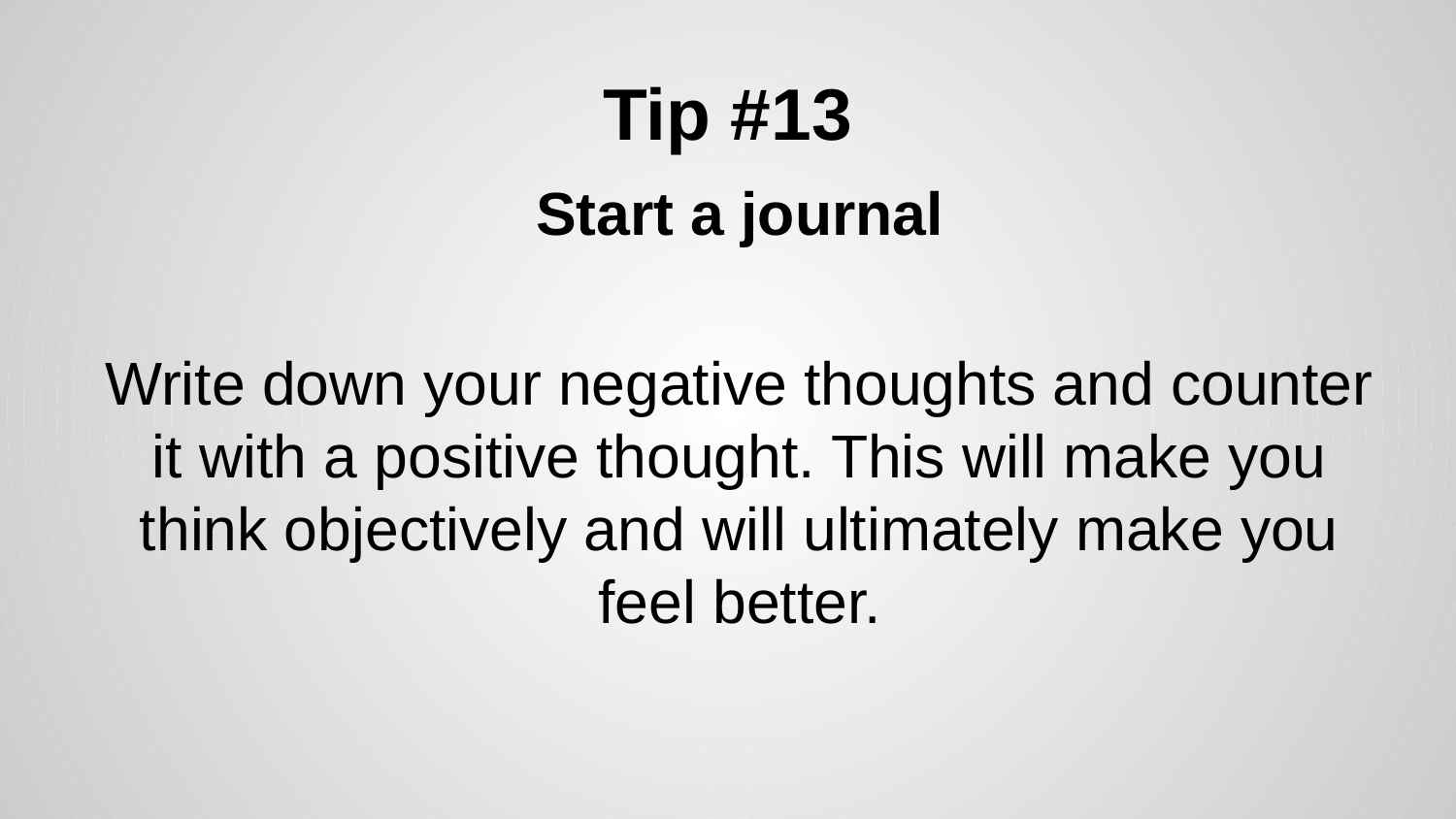

# Tip #13

Start a journal

Write down your negative thoughts and counter it with a positive thought. This will make you think objectively and will ultimately make you feel better.